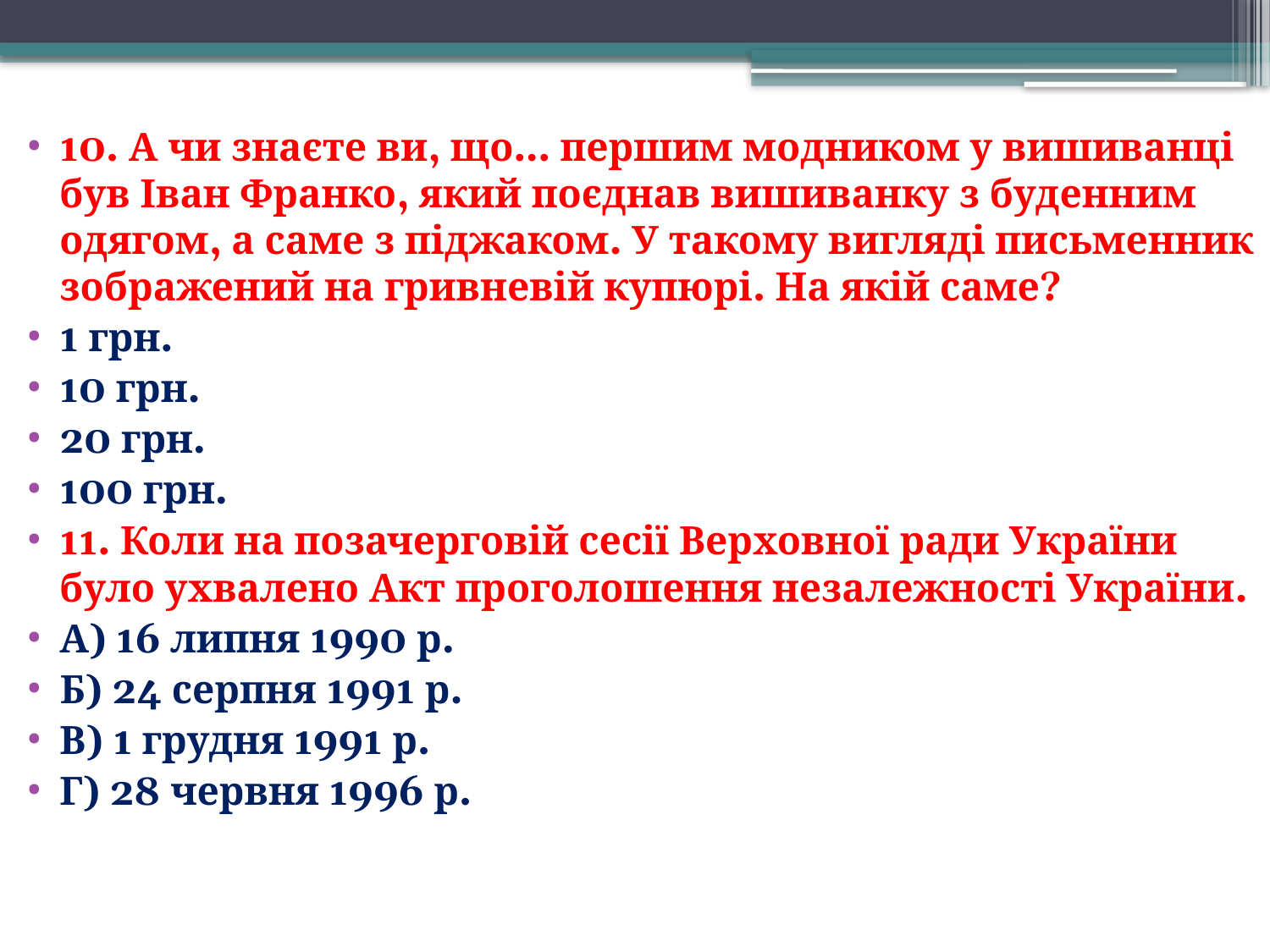

10. А чи знаєте ви, що… першим модником у вишиванці був Іван Франко, який поєднав вишиванку з буденним одягом, а саме з піджаком. У такому вигляді письменник зображений на гривневій купюрі. На якій саме?
1 грн.
10 грн.
20 грн.
100 грн.
11. Коли на позачерговій сесії Верховної ради України було ухвалено Акт проголошення незалежності України.
А) 16 липня 1990 р.
Б) 24 серпня 1991 р.
В) 1 грудня 1991 р.
Г) 28 червня 1996 р.